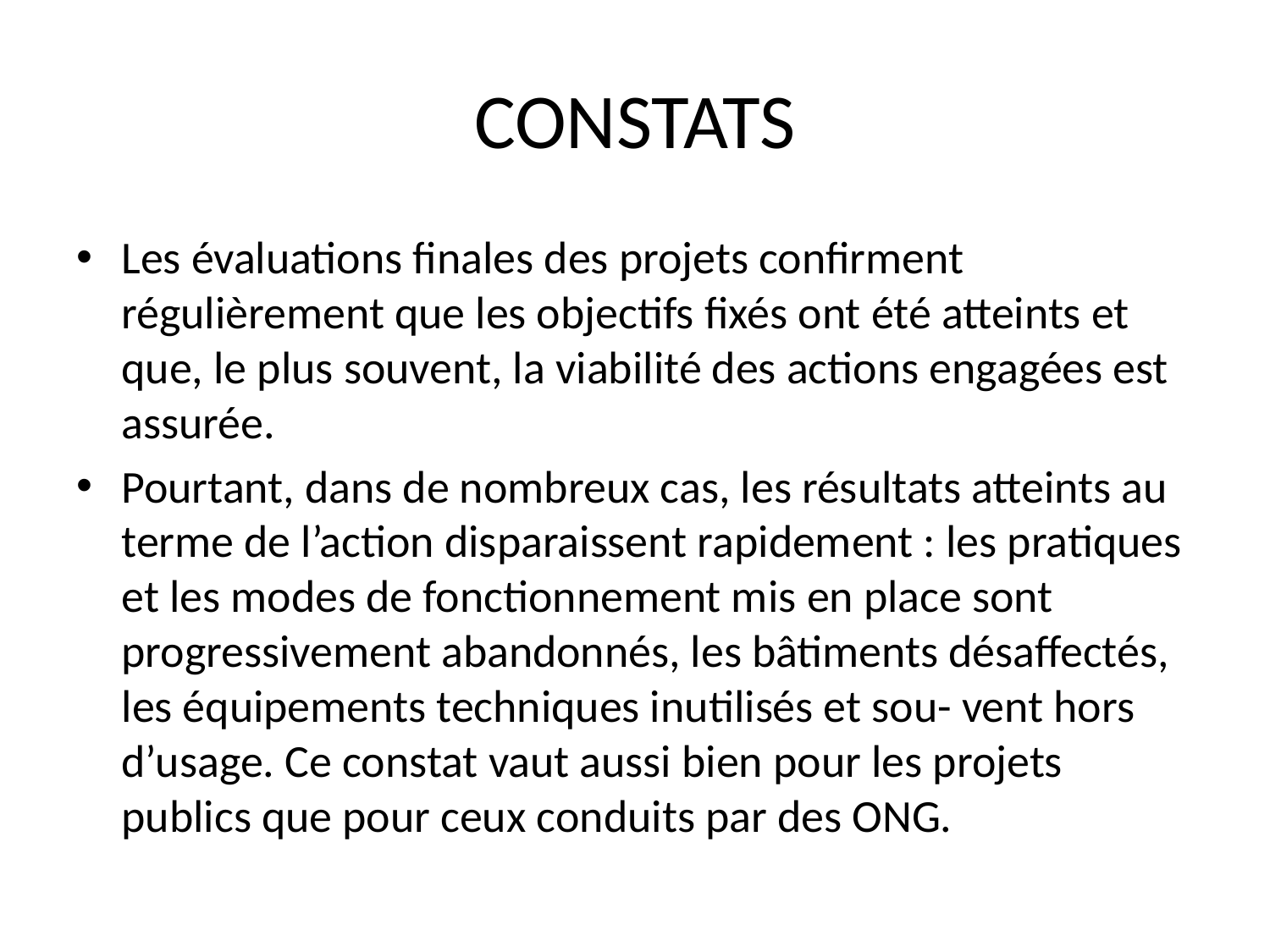

# CONSTATS
Les évaluations finales des projets confirment régulièrement que les objectifs fixés ont été atteints et que, le plus souvent, la viabilité des actions engagées est assurée.
Pourtant, dans de nombreux cas, les résultats atteints au terme de l’action disparaissent rapidement : les pratiques et les modes de fonctionnement mis en place sont progressivement abandonnés, les bâtiments désaffectés, les équipements techniques inutilisés et sou- vent hors d’usage. Ce constat vaut aussi bien pour les projets publics que pour ceux conduits par des ONG.